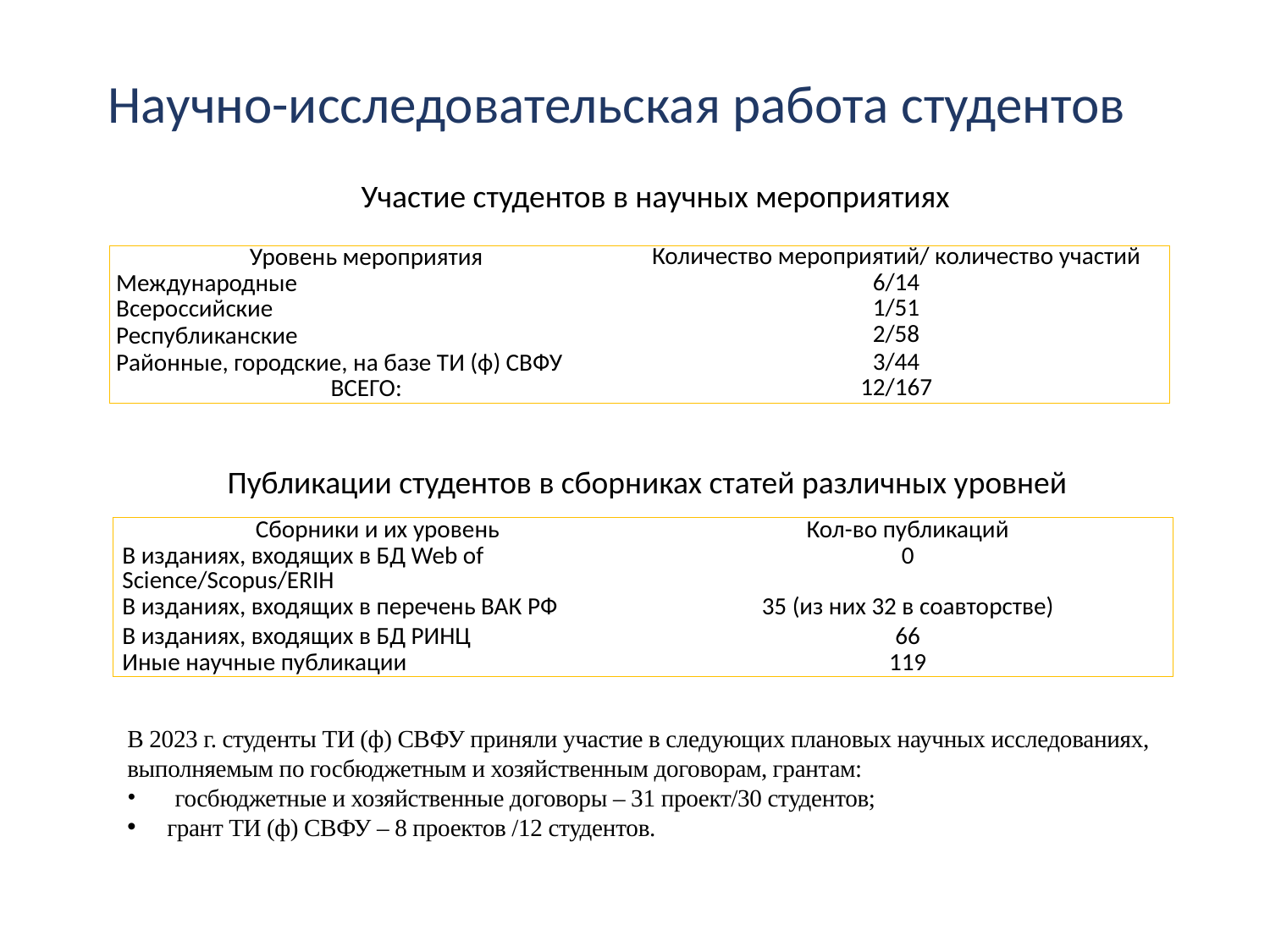

# Научно-исследовательская работа студентов
Участие студентов в научных мероприятиях
| Уровень мероприятия | Количество мероприятий/ количество участий |
| --- | --- |
| Международные | 6/14 |
| Всероссийские | 1/51 |
| Республиканские | 2/58 |
| Районные, городские, на базе ТИ (ф) СВФУ | 3/44 |
| ВСЕГО: | 12/167 |
Публикации студентов в сборниках статей различных уровней
| Сборники и их уровень | Кол-во публикаций |
| --- | --- |
| В изданиях, входящих в БД Web of Science/Scopus/ERIH | 0 |
| В изданиях, входящих в перечень ВАК РФ | 35 (из них 32 в соавторстве) |
| В изданиях, входящих в БД РИНЦ | 66 |
| Иные научные публикации | 119 |
В 2023 г. студенты ТИ (ф) СВФУ приняли участие в следующих плановых научных исследованиях, выполняемым по госбюджетным и хозяйственным договорам, грантам:
госбюджетные и хозяйственные договоры – 31 проект/30 студентов;
грант ТИ (ф) СВФУ – 8 проектов /12 студентов.